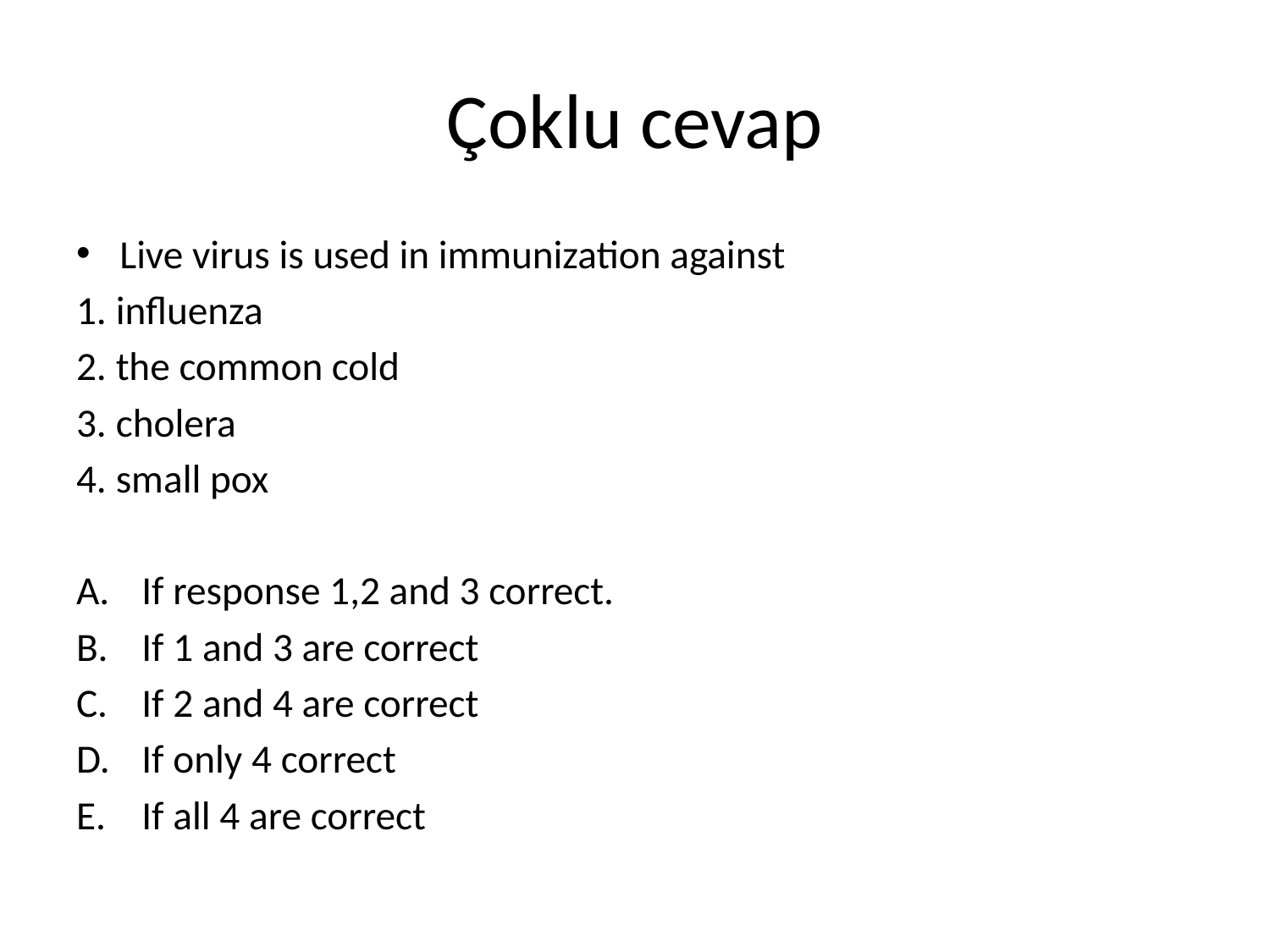

# Çoklu cevap
Live virus is used in immunization against
1. influenza
2. the common cold
3. cholera
4. small pox

If response 1,2 and 3 correct.
If 1 and 3 are correct
If 2 and 4 are correct
If only 4 correct
If all 4 are correct